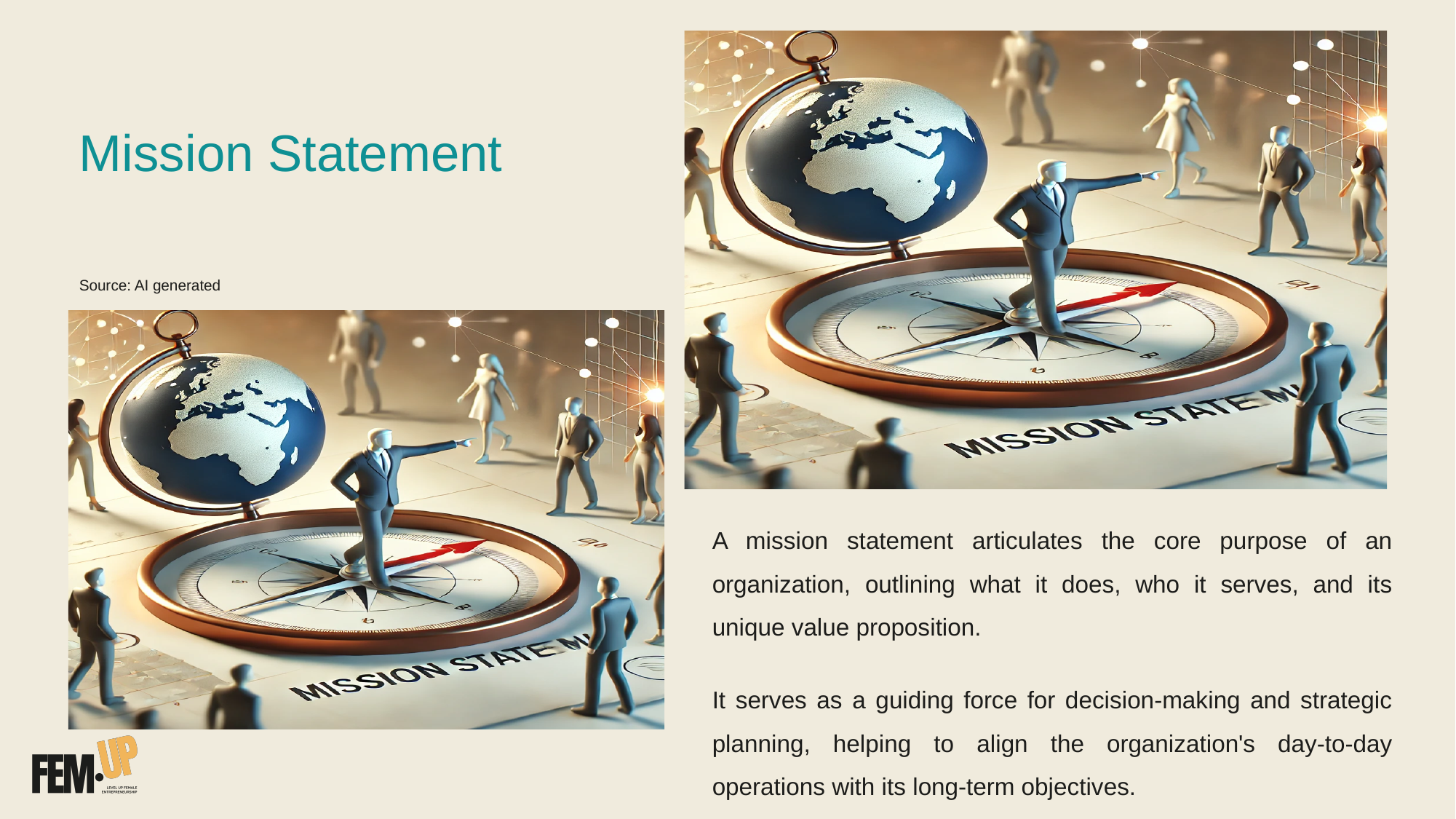

# Mission Statement
Source: AI generated
A mission statement articulates the core purpose of an organization, outlining what it does, who it serves, and its unique value proposition.

It serves as a guiding force for decision-making and strategic planning, helping to align the organization's day-to-day operations with its long-term objectives.